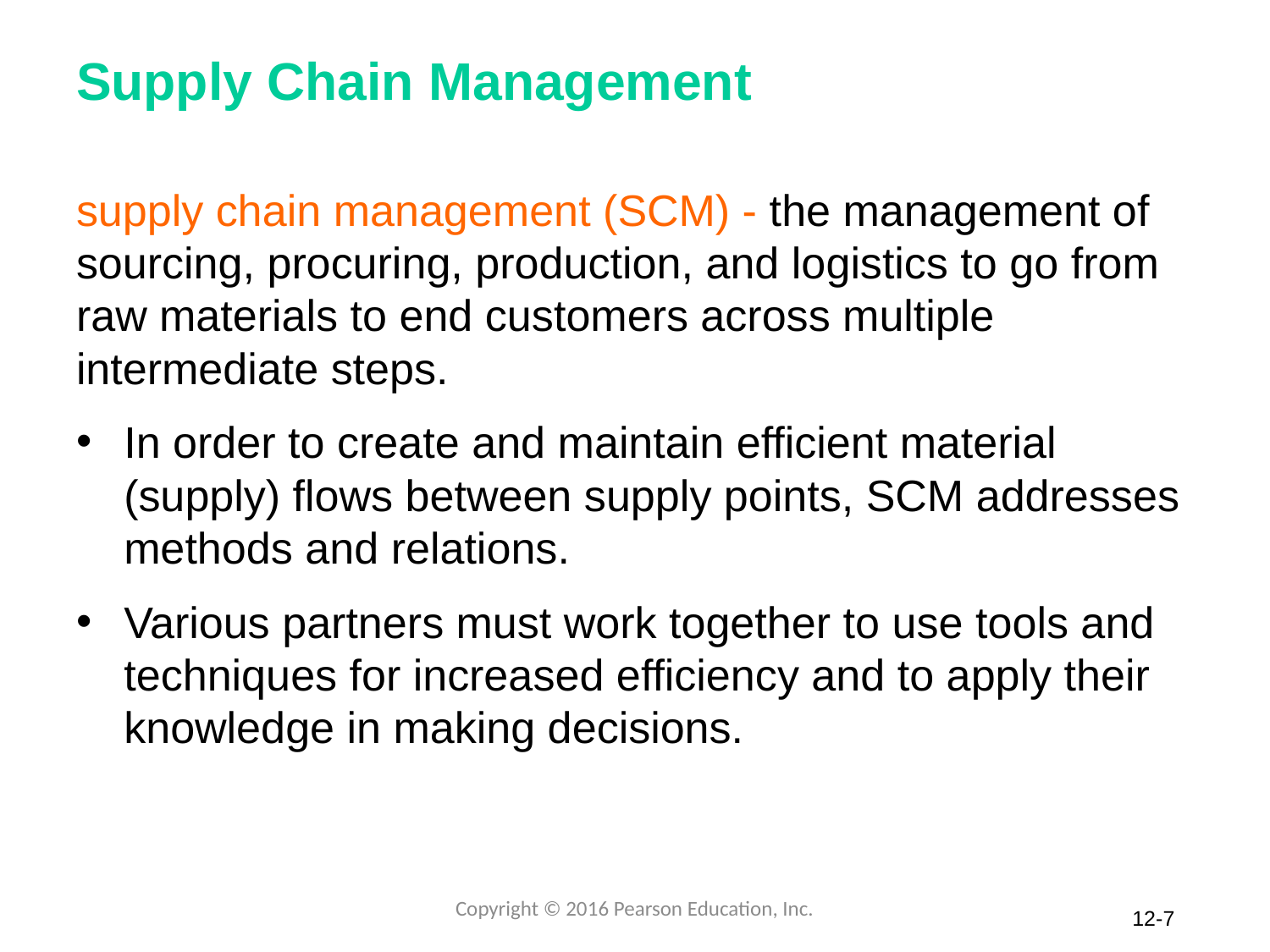

# Supply Chain Management
supply chain management (SCM) - the management of sourcing, procuring, production, and logistics to go from raw materials to end customers across multiple intermediate steps.

In order to create and maintain efficient material (supply) flows between supply points, SCM addresses methods and relations.

Various partners must work together to use tools and techniques for increased efficiency and to apply their knowledge in making decisions.
Copyright © 2016 Pearson Education, Inc.